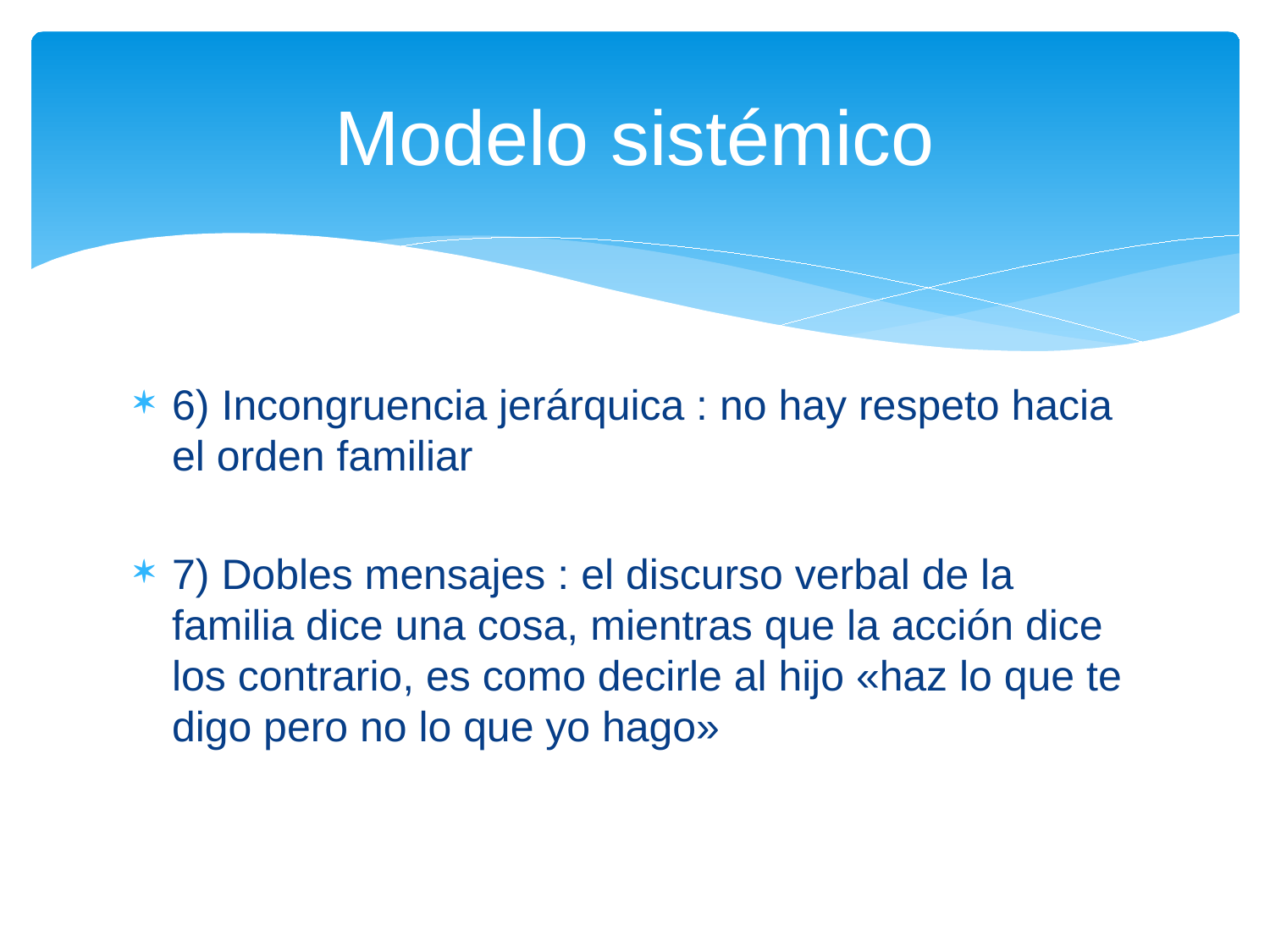

# Modelo sistémico
6) Incongruencia jerárquica : no hay respeto hacia el orden familiar

7) Dobles mensajes : el discurso verbal de la familia dice una cosa, mientras que la acción dice los contrario, es como decirle al hijo «haz lo que te digo pero no lo que yo hago»